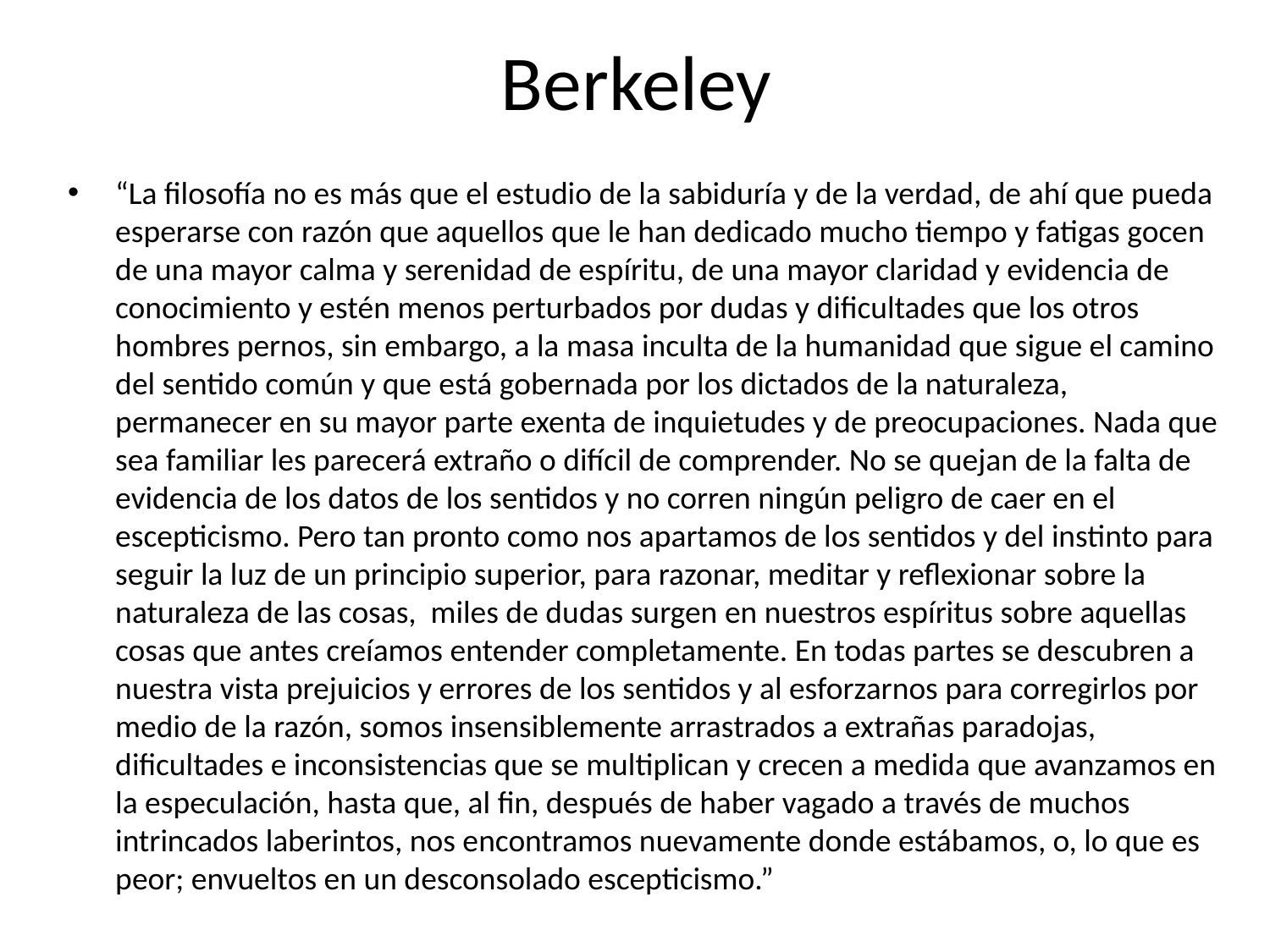

# Berkeley
“La filosofía no es más que el estudio de la sabiduría y de la verdad, de ahí que pueda esperarse con razón que aquellos que le han dedicado mucho tiempo y fatigas gocen de una mayor calma y serenidad de espíritu, de una mayor claridad y evidencia de conocimiento y estén menos perturbados por dudas y dificultades que los otros hombres pernos, sin embargo, a la masa inculta de la humanidad que sigue el camino del sentido común y que está gobernada por los dictados de la naturaleza,  permanecer en su mayor parte exenta de inquietudes y de preocupaciones. Nada que sea familiar les parecerá extraño o difícil de comprender. No se quejan de la falta de evidencia de los datos de los sentidos y no corren ningún peligro de caer en el escepticismo. Pero tan pronto como nos apartamos de los sentidos y del instinto para seguir la luz de un principio superior, para razonar, meditar y reflexionar sobre la naturaleza de las cosas,  miles de dudas surgen en nuestros espíritus sobre aquellas cosas que antes creíamos entender completamente. En todas partes se descubren a nuestra vista prejuicios y errores de los sentidos y al esforzarnos para corregirlos por medio de la razón, somos insensiblemente arrastrados a extrañas paradojas, dificultades e inconsistencias que se multiplican y crecen a medida que avanzamos en la especulación, hasta que, al fin, después de haber vagado a través de muchos intrincados laberintos, nos encontramos nuevamente donde estábamos, o, lo que es peor; envueltos en un desconsolado escepticismo.”